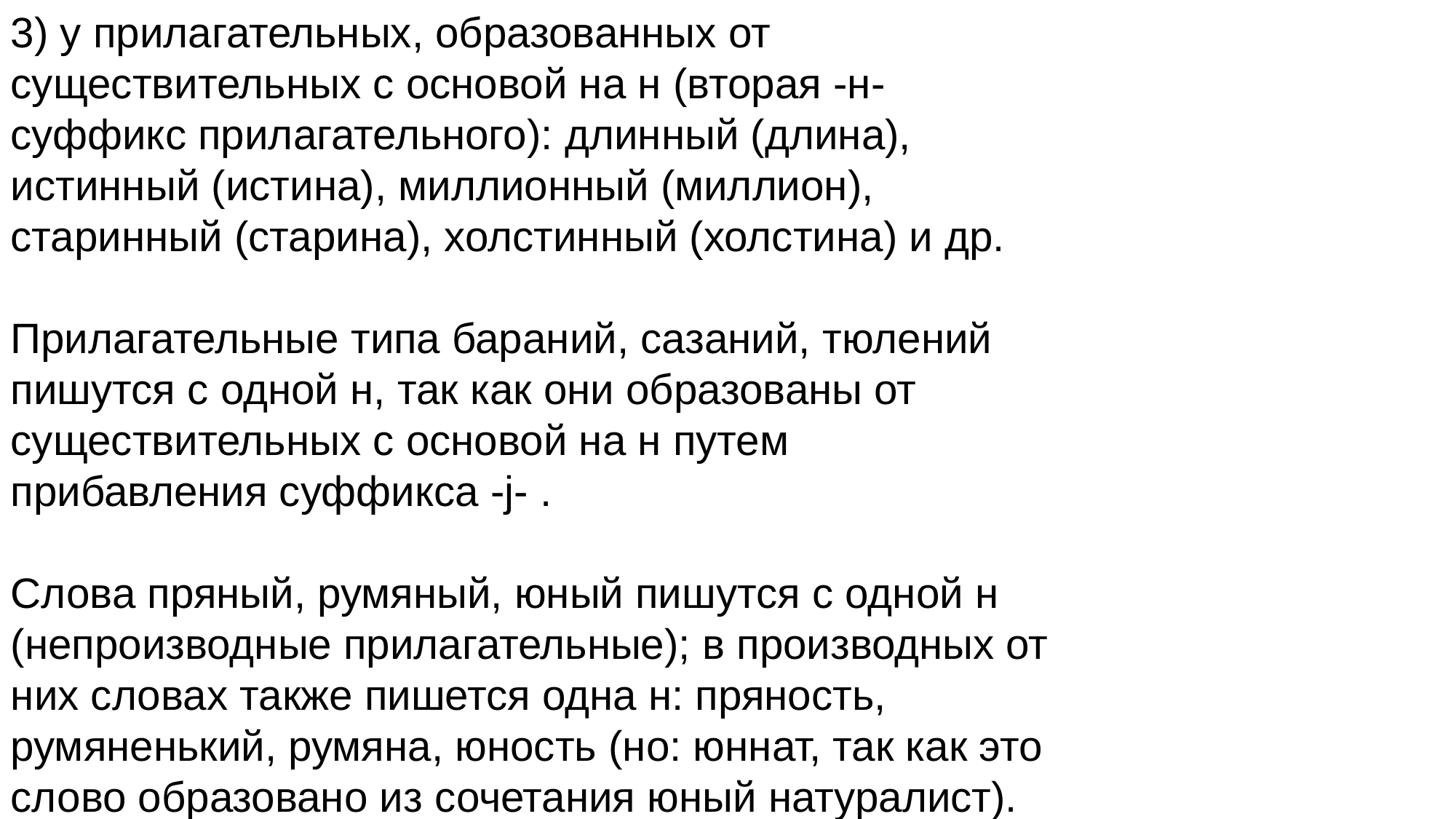

3) у прилагательных, образованных от существительных с основой на н (вторая -н- суффикс прилагательного): длинный (длина), истинный (истина), миллионный (миллион), старинный (старина), холстинный (холстина) и др.

Прилагательные типа бараний, сазаний, тюлений пишутся с одной н, так как они образованы от существительных с основой на н путем прибавления суффикса -j- .

Слова пряный, румяный, юный пишутся с одной н (непроизводные прилагательные); в производных от них словах также пишется одна н: пряность, румяненький, румяна, юность (но: юннат, так как это слово образовано из сочетания юный натуралист).